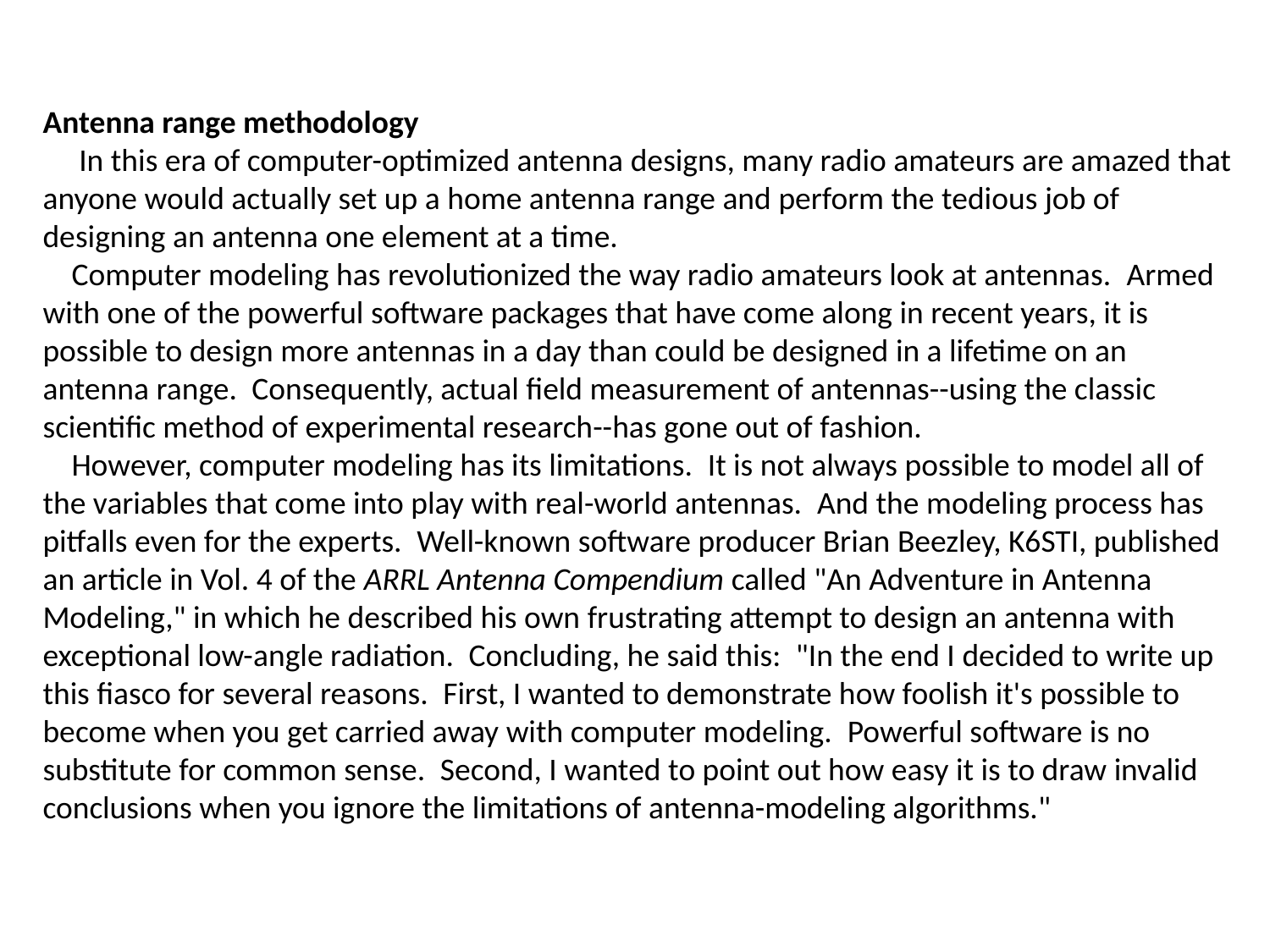

Antenna range methodology
     In this era of computer-optimized antenna designs, many radio amateurs are amazed that anyone would actually set up a home antenna range and perform the tedious job of designing an antenna one element at a time. 
    Computer modeling has revolutionized the way radio amateurs look at antennas.  Armed with one of the powerful software packages that have come along in recent years, it is possible to design more antennas in a day than could be designed in a lifetime on an antenna range.  Consequently, actual field measurement of antennas--using the classic scientific method of experimental research--has gone out of fashion. 
    However, computer modeling has its limitations.  It is not always possible to model all of the variables that come into play with real-world antennas.  And the modeling process has pitfalls even for the experts.  Well-known software producer Brian Beezley, K6STI, published an article in Vol. 4 of the ARRL Antenna Compendium called "An Adventure in Antenna Modeling," in which he described his own frustrating attempt to design an antenna with exceptional low-angle radiation.  Concluding, he said this:  "In the end I decided to write up this fiasco for several reasons.  First, I wanted to demonstrate how foolish it's possible to become when you get carried away with computer modeling.  Powerful software is no substitute for common sense.  Second, I wanted to point out how easy it is to draw invalid conclusions when you ignore the limitations of antenna-modeling algorithms."